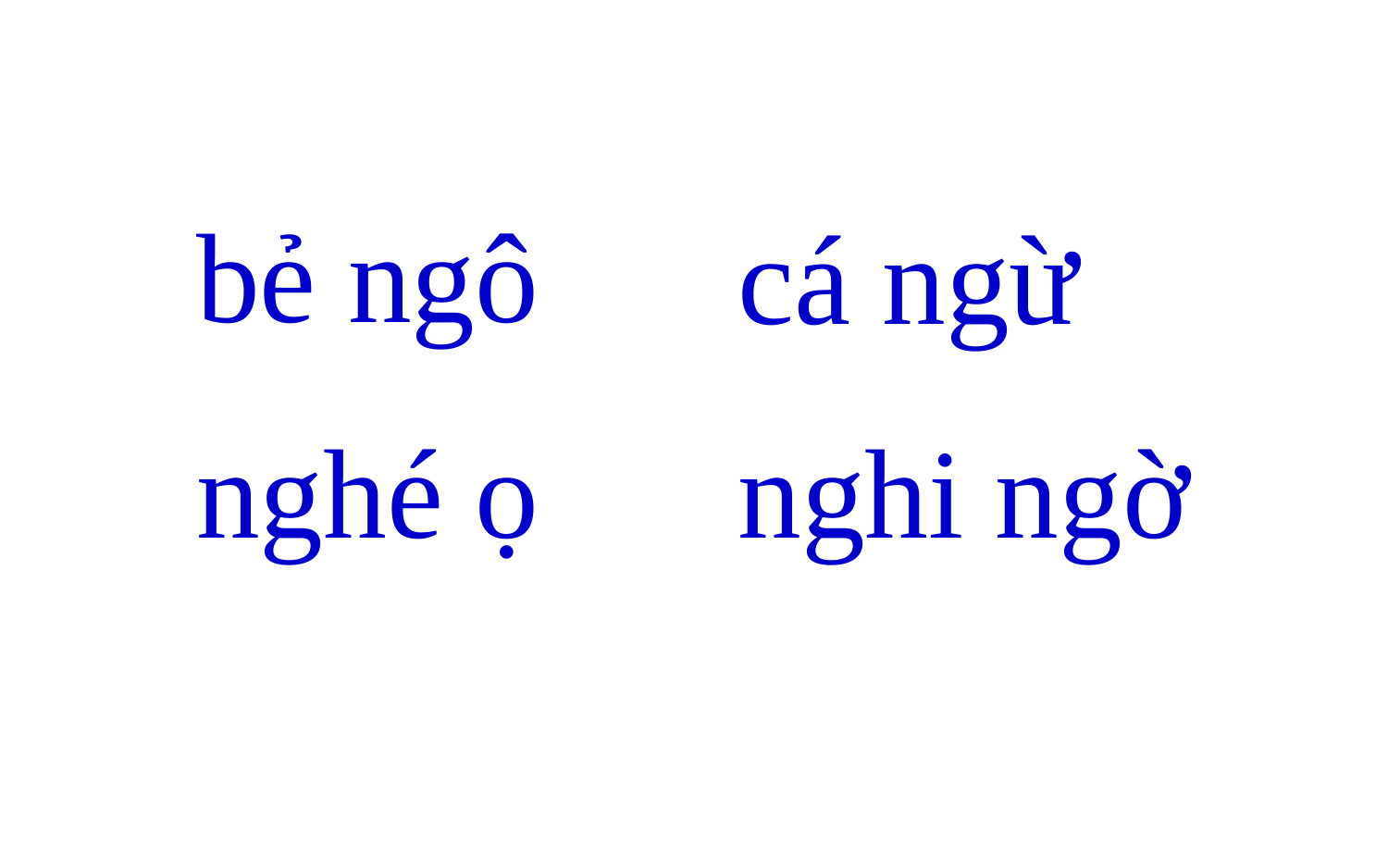

bẻ ngô
cá ngừ
nghé ọ
nghi ngờ